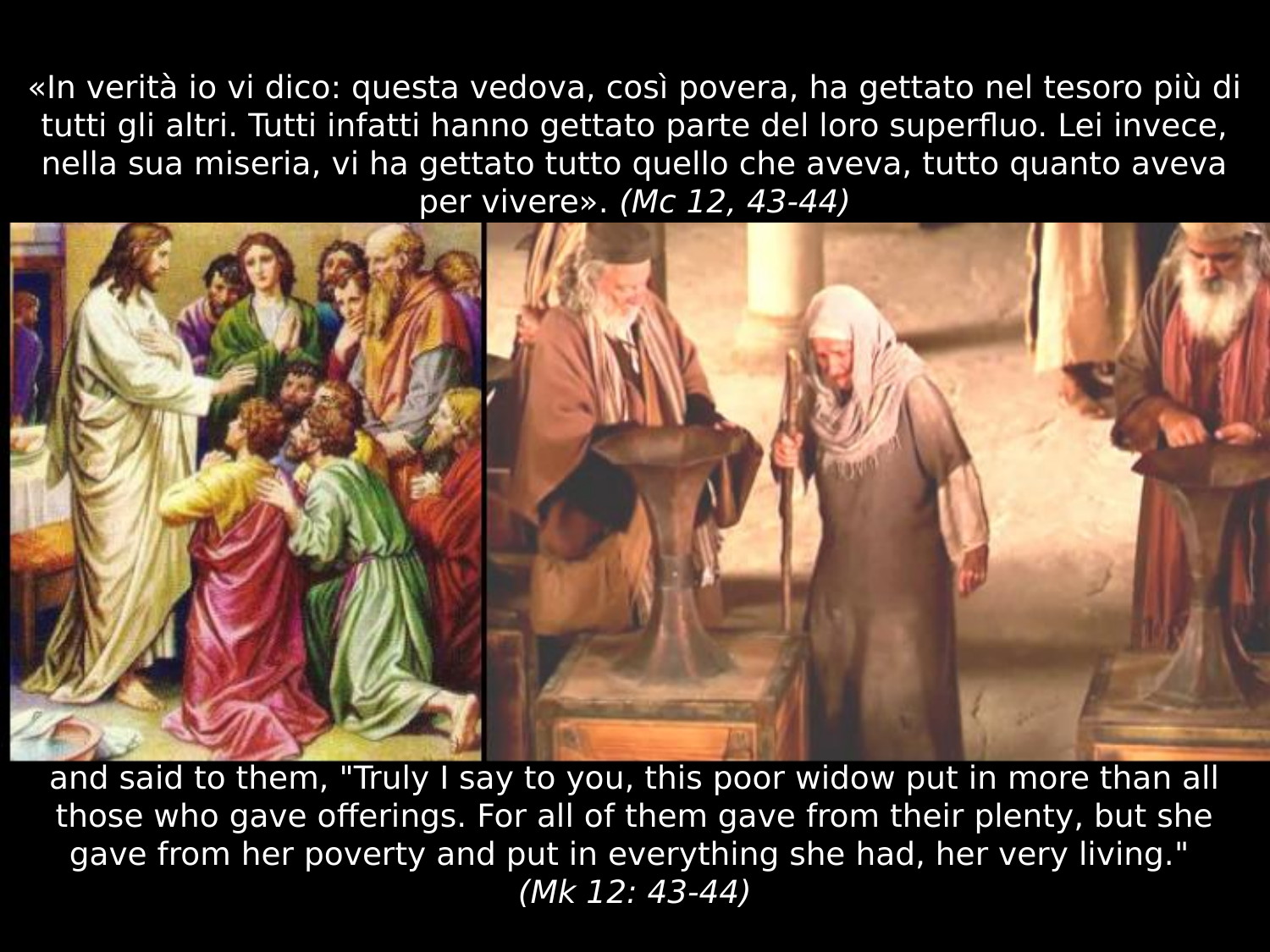

# «In verità io vi dico: questa vedova, così povera, ha gettato nel tesoro più di tutti gli altri. Tutti infatti hanno gettato parte del loro superfluo. Lei invece, nella sua miseria, vi ha gettato tutto quello che aveva, tutto quanto aveva per vivere». (Mc 12, 43-44)
and said to them, "Truly I say to you, this poor widow put in more than all those who gave offerings. For all of them gave from their plenty, but she gave from her poverty and put in everything she had, her very living."
(Mk 12: 43-44)